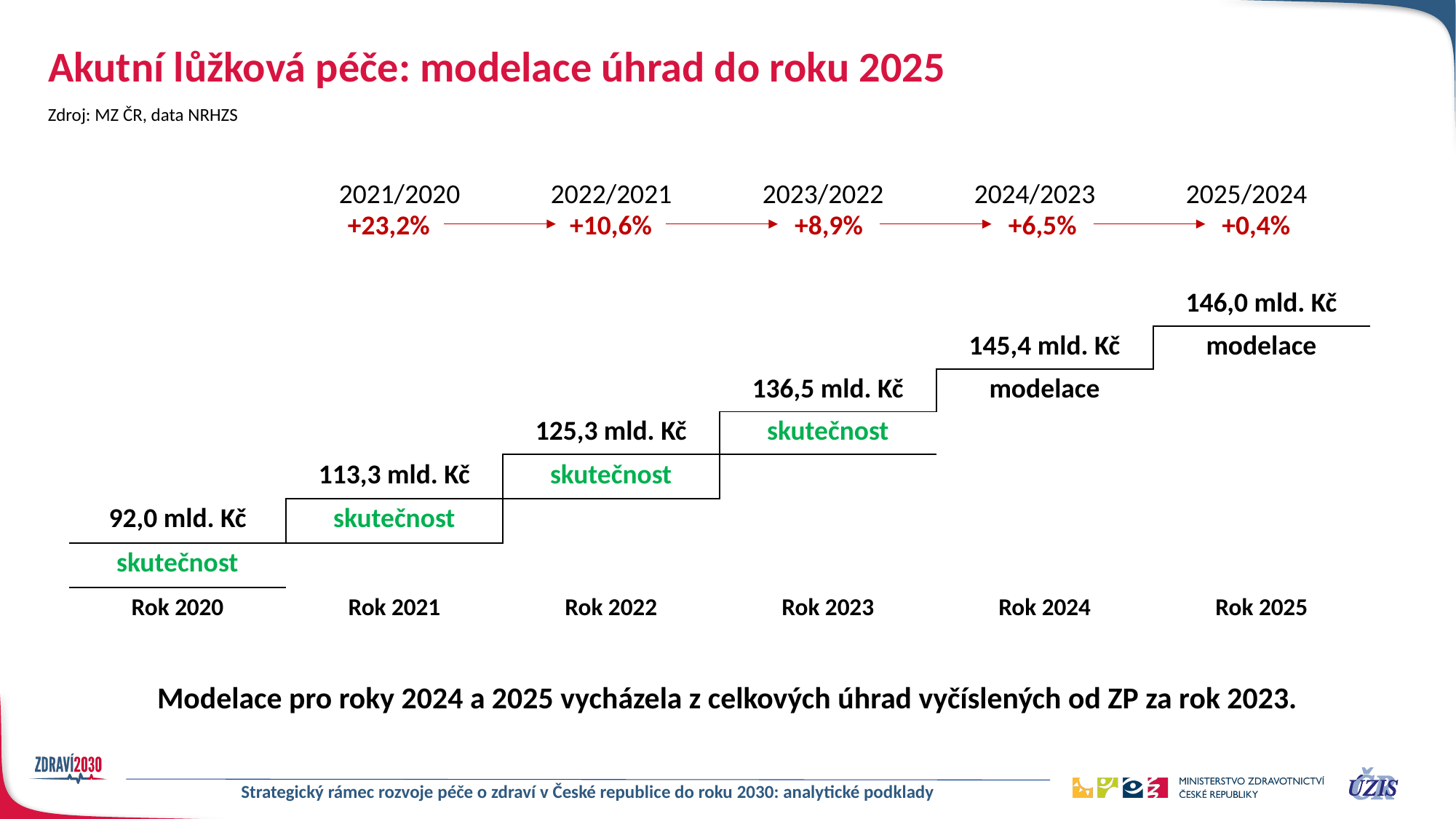

# Akutní lůžková péče: modelace úhrad do roku 2025
Zdroj: MZ ČR, data NRHZS

2021/2020
2022/2021
2023/2022
2024/2023
2025/2024
+23,2%
+10,6%
+8,9%
+6,5%
+0,4%
|  |  |  |  |  | 146,0 mld. Kč |
| --- | --- | --- | --- | --- | --- |
|  |  |  |  | 145,4 mld. Kč | modelace |
|  |  |  | 136,5 mld. Kč | modelace |  |
|  |  | 125,3 mld. Kč | skutečnost |  |  |
|  | 113,3 mld. Kč | skutečnost |  |  |  |
| 92,0 mld. Kč | skutečnost |  |  |  |  |
| skutečnost |  |  |  |  |  |
| Rok 2020 | Rok 2021 | Rok 2022 | Rok 2023 | Rok 2024 | Rok 2025 |
Modelace pro roky 2024 a 2025 vycházela z celkových úhrad vyčíslených od ZP za rok 2023.